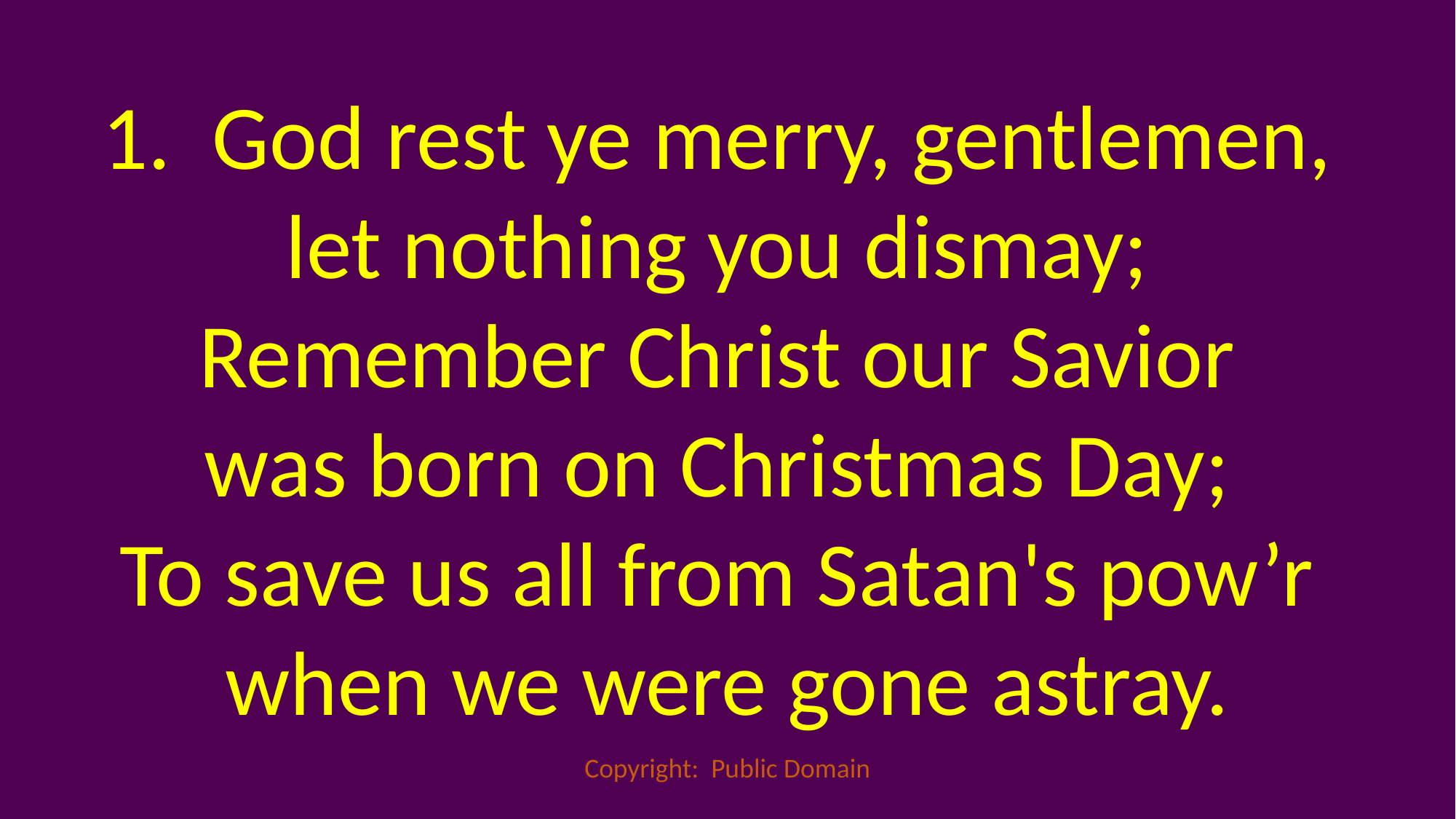

God rest ye merry, gentlemen,
let nothing you dismay;
Remember Christ our Savior
was born on Christmas Day;
To save us all from Satan's pow’r
when we were gone astray.
Copyright:  Public Domain